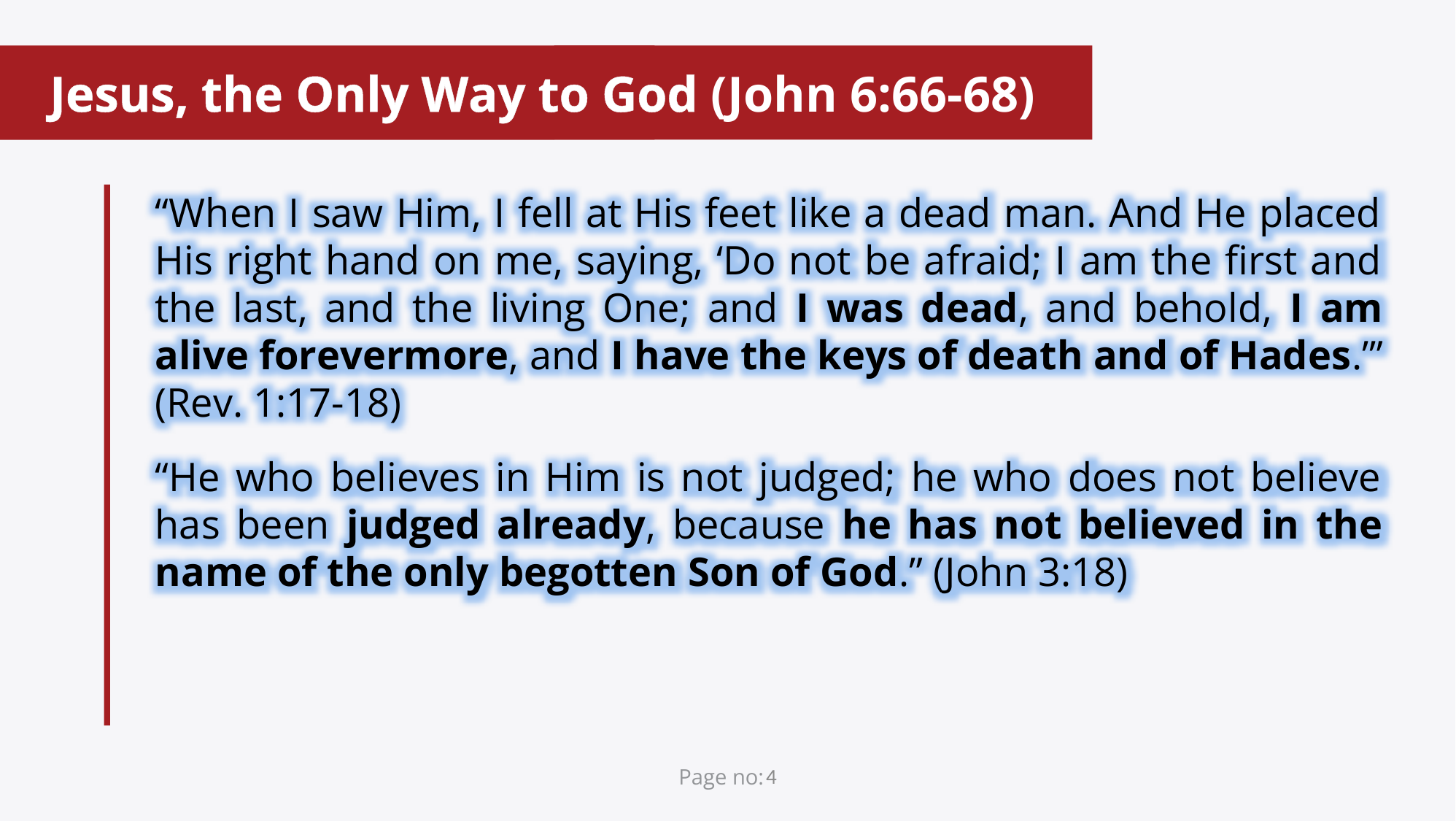

Jesus, the Only Way to God (John 6:66-68)

“When I saw Him, I fell at His feet like a dead man. And He placed His right hand on me, saying, ‘Do not be afraid; I am the first and the last, and the living One; and I was dead, and behold, I am alive forevermore, and I have the keys of death and of Hades.’” (Rev. 1:17-18)
“He who believes in Him is not judged; he who does not believe has been judged already, because he has not believed in the name of the only begotten Son of God.” (John 3:18)